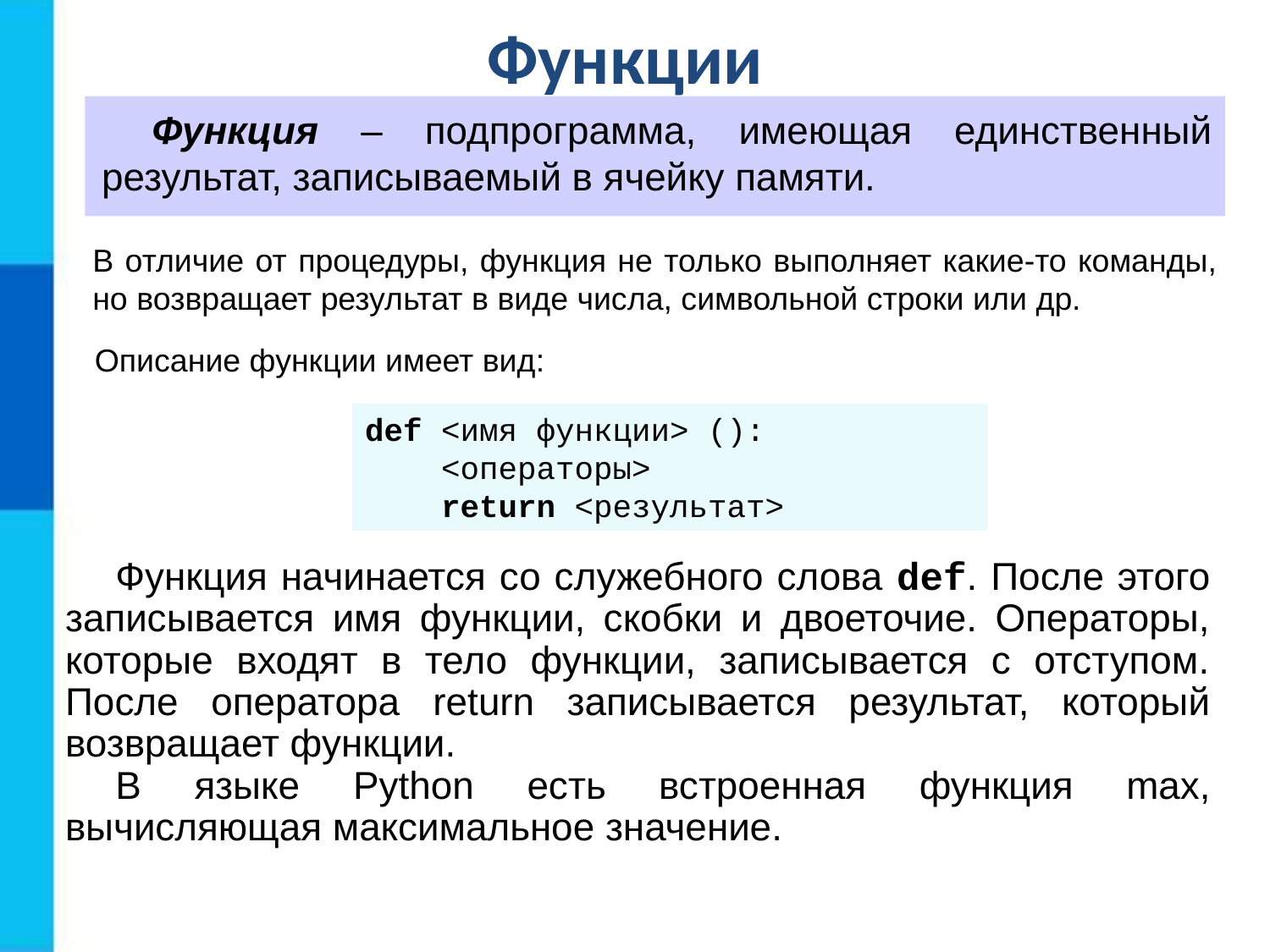

Функции

Функция – подпрограмма, имеющая единственный результат, записываемый в ячейку памяти.
В отличие от процедуры, функция не только выполняет какие-то команды, но возвращает результат в виде числа, символьной строки или др.
Описание функции имеет вид:
def <имя функции> ():
    <операторы>
    return <результат>
Функция начинается со служебного слова def. После этого записывается имя функции, скобки и двоеточие. Операторы, которые входят в тело функции, записывается с отступом. После оператора return записывается результат, который возвращает функции.
В языке Python есть встроенная функция max, вычисляющая максимальное значение.